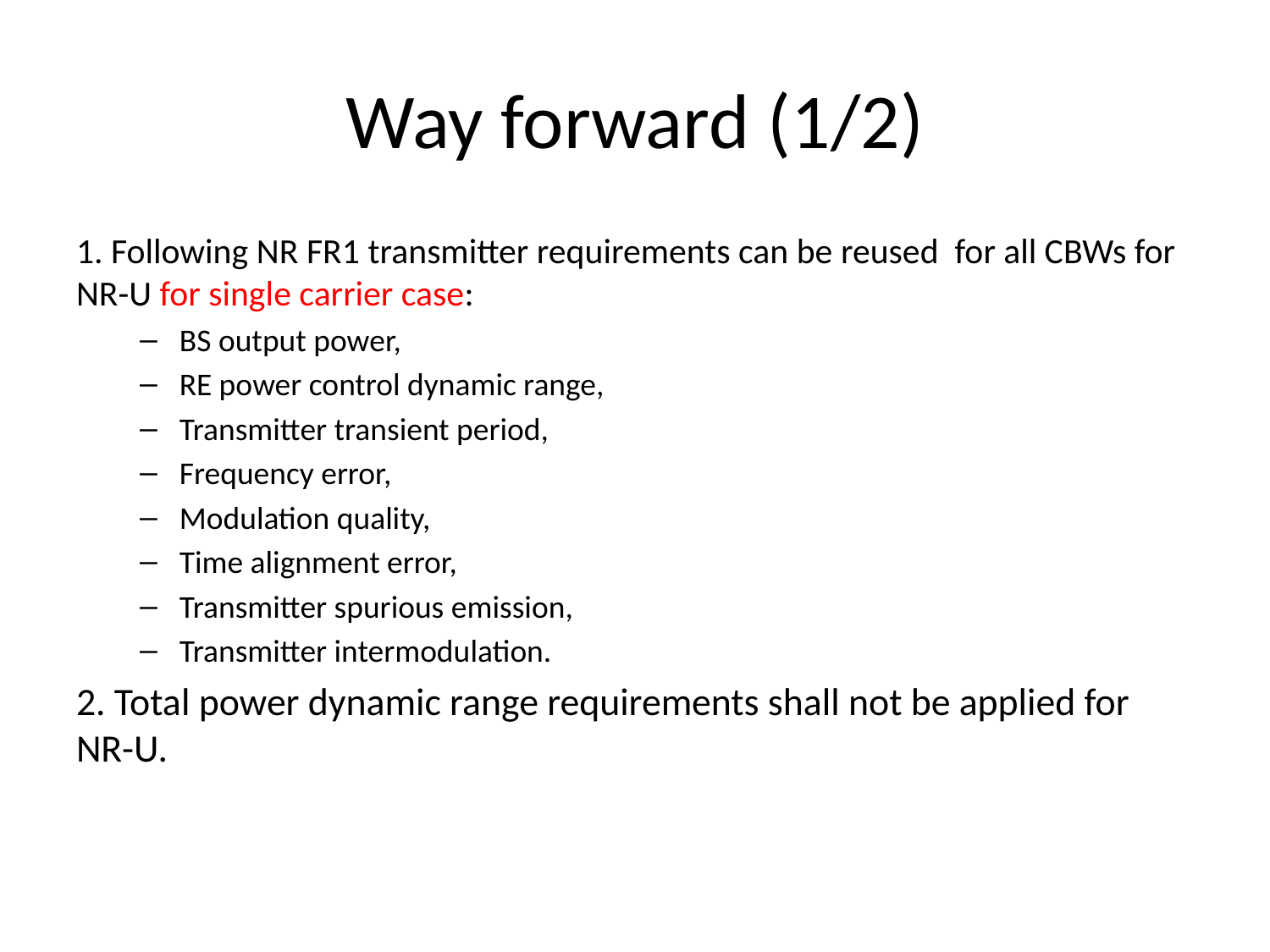

# Way forward (1/2)
1. Following NR FR1 transmitter requirements can be reused  for all CBWs for NR-U for single carrier case:
BS output power,
RE power control dynamic range,
Transmitter transient period,
Frequency error,
Modulation quality,
Time alignment error,
Transmitter spurious emission,
Transmitter intermodulation.
2. Total power dynamic range requirements shall not be applied for NR-U.